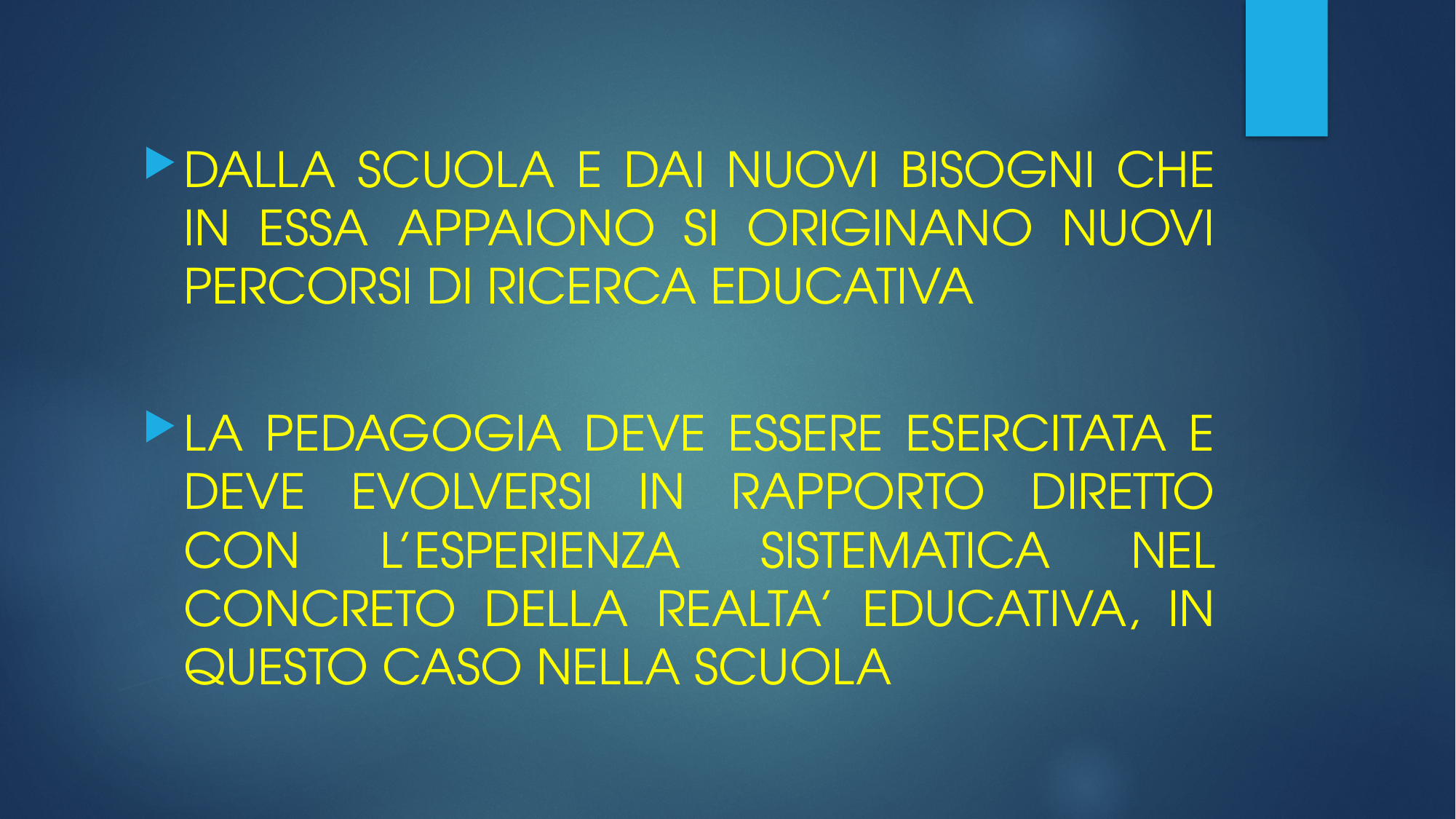

DALLA SCUOLA E DAI NUOVI BISOGNI CHE IN ESSA APPAIONO SI ORIGINANO NUOVI PERCORSI DI RICERCA EDUCATIVA

LA PEDAGOGIA DEVE ESSERE ESERCITATA E DEVE EVOLVERSI IN RAPPORTO DIRETTO CON L’ESPERIENZA SISTEMATICA NEL CONCRETO DELLA REALTA’ EDUCATIVA, IN QUESTO CASO NELLA SCUOLA